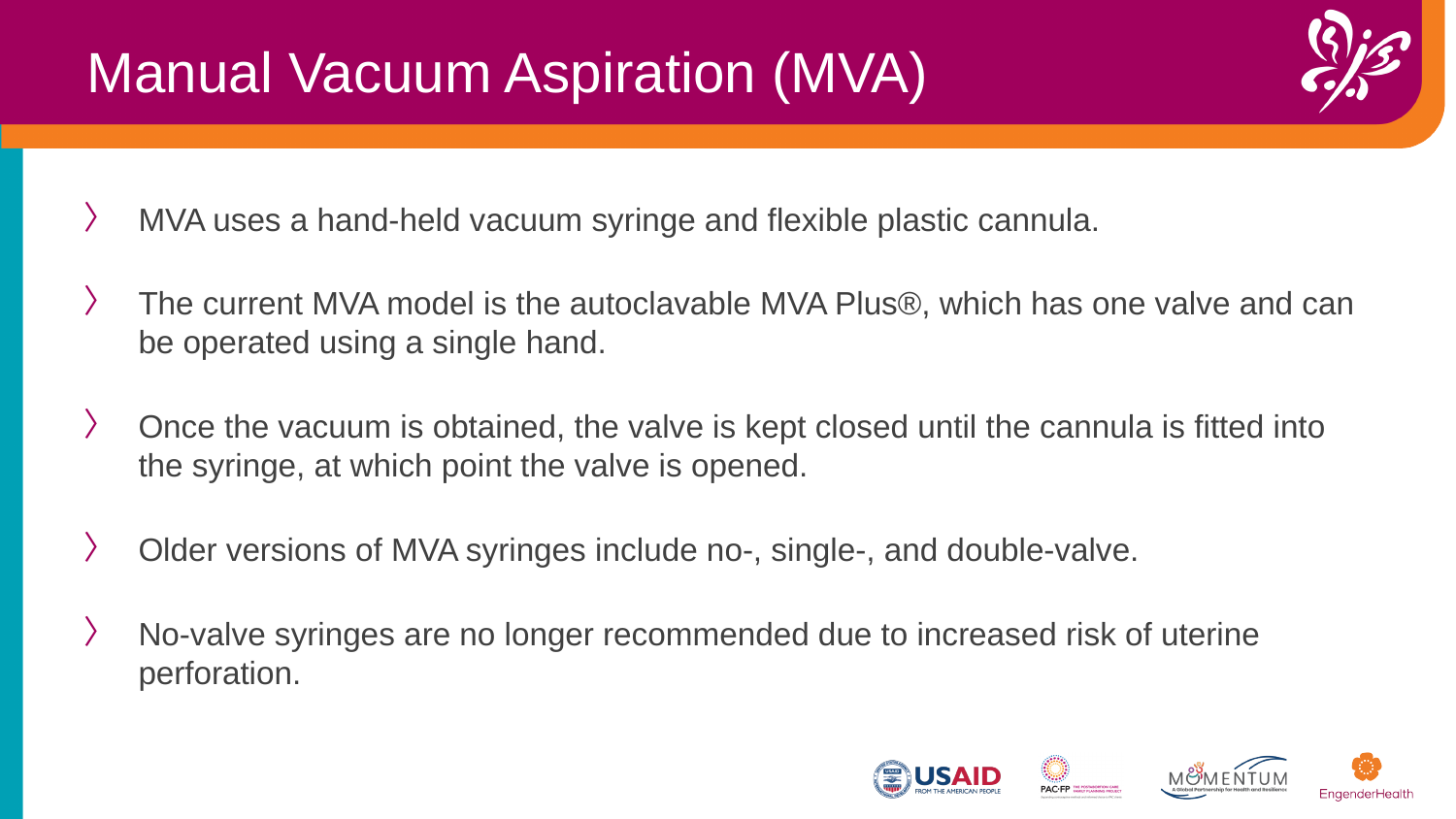

Manual Vacuum Aspiration (MVA)
MVA uses a hand-held vacuum syringe and flexible plastic cannula.
The current MVA model is the autoclavable MVA Plus®, which has one valve and can be operated using a single hand.​
Once the vacuum is obtained, the valve is kept closed until the cannula is fitted into the syringe, at which point the valve is opened.​
Older versions of MVA syringes include no-, single-, and double-valve.​
No-valve syringes are no longer recommended due to increased risk of uterine perforation.